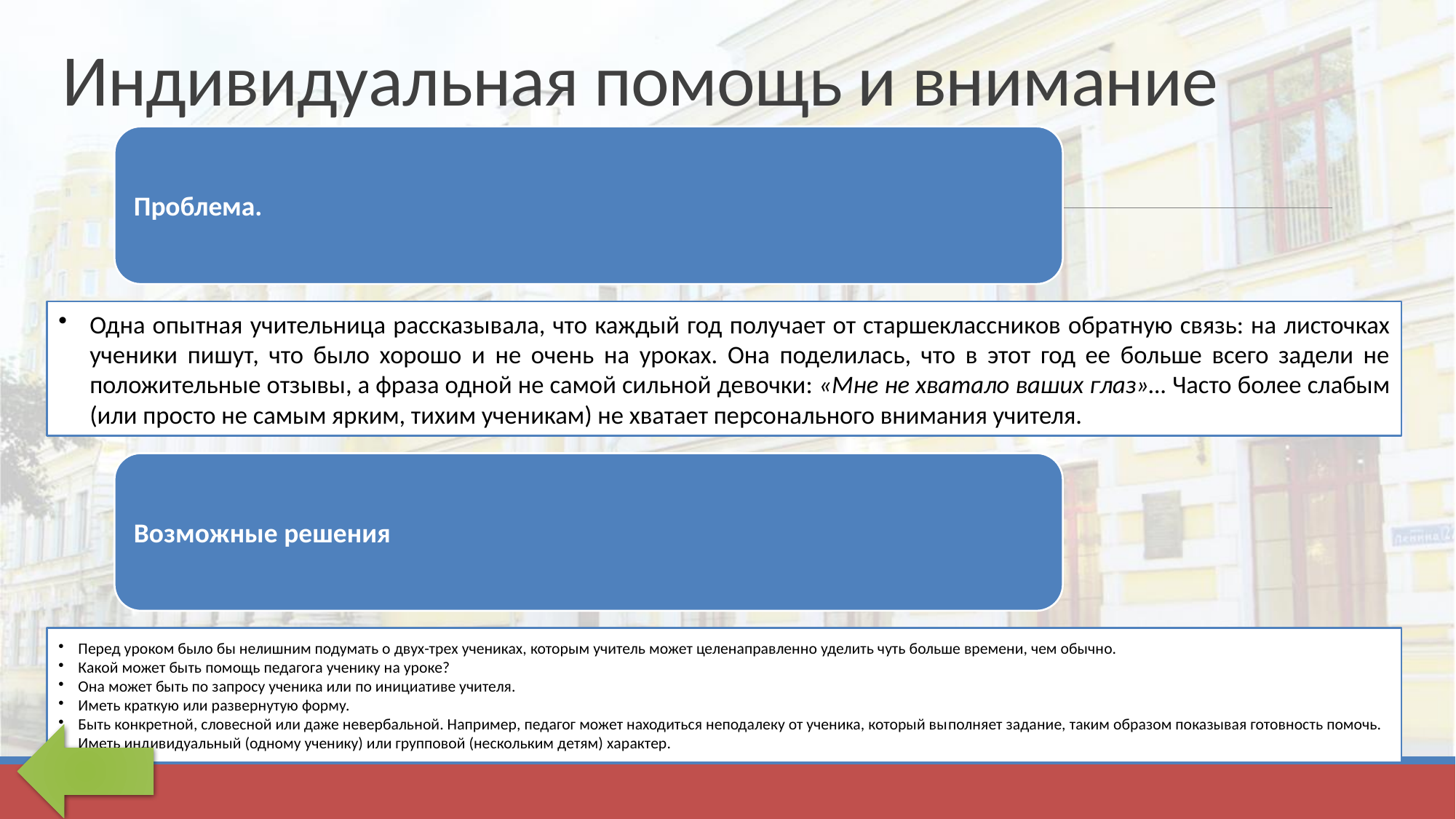

# Индивидуальная помощь и внимание
Проблема.
Одна опытная учительница рассказывала, что каждый год получает от старшеклассников обратную связь: на листочках уче­ники пишут, что было хорошо и не очень на уроках. Она поделилась, что в этот год ее больше всего задели не положительные отзывы, а фраза одной не самой сильной девочки: «Мне не хватало ваших глаз»… Часто более слабым (или просто не самым ярким, тихим ученикам) не хватает персонального внимания учителя.
Перед уроком было бы нелишним подумать о двух-трех учениках, которым учитель может целенаправленно уделить чуть больше времени, чем обычно.
Возможные решения
Какой может быть помощь педагога ученику на уроке?
Она может быть по запросу ученика или по инициативе учителя.
Иметь краткую или развернутую форму.
Быть конкретной, словесной или даже невербальной. Например, педагог может находиться неподалеку от ученика, который вы­полняет задание, таким образом показывая готовность помочь.
Иметь индивидуальный (одному ученику) или групповой (нескольким детям) характер.